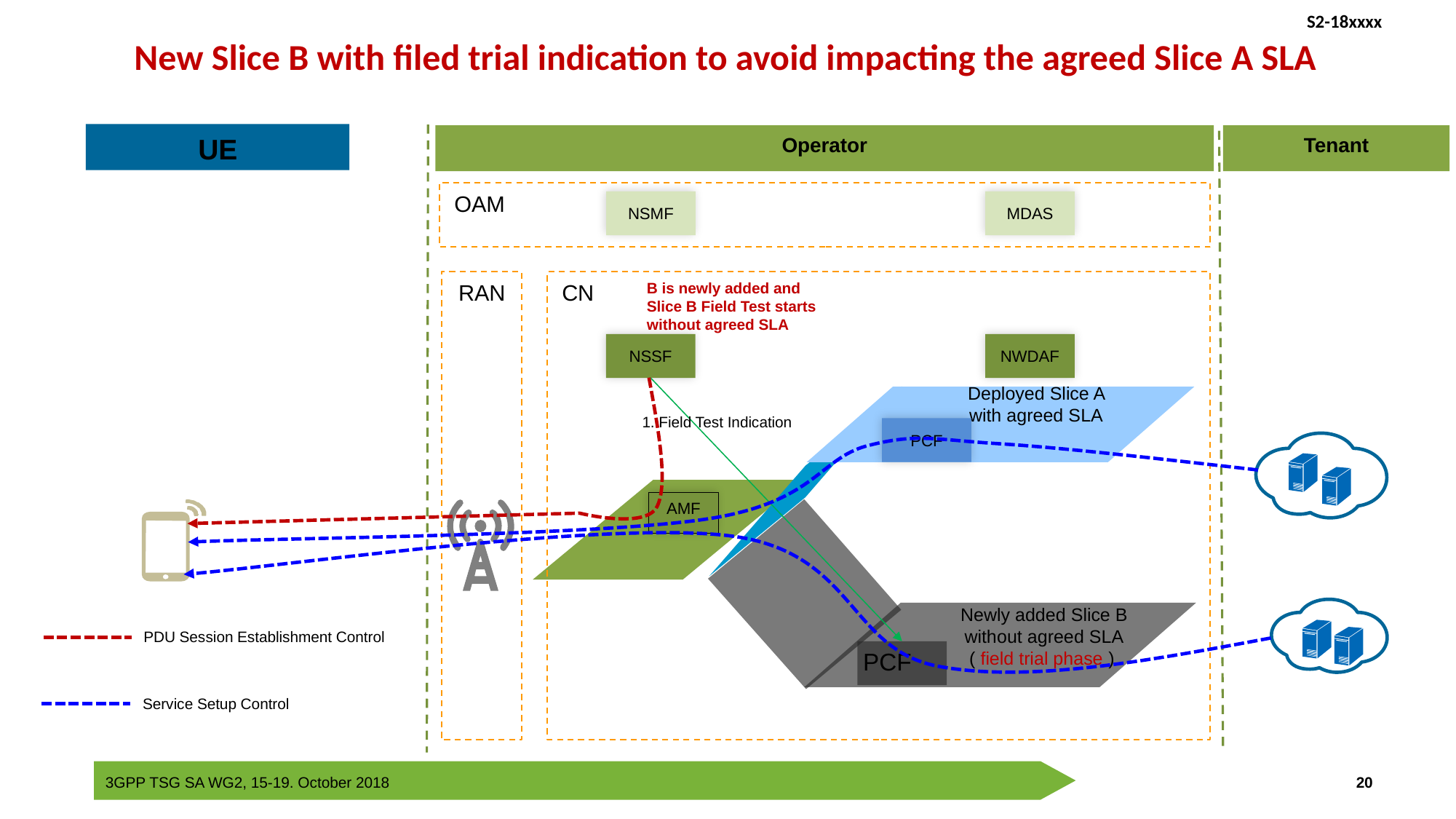

# New Slice B with filed trial indication to avoid impacting the agreed Slice A SLA
UE
Operator
Tenant
OAM
NSMF
MDAS
RAN
CN
B is newly added and Slice B Field Test starts without agreed SLA
NSSF
NWDAF

Deployed Slice A with agreed SLA

AMF

Newly added Slice B without agreed SLA
( field trial phase )
1. Field Test Indication
PCF

PDU Session Establishment Control

PCF
Service Setup Control